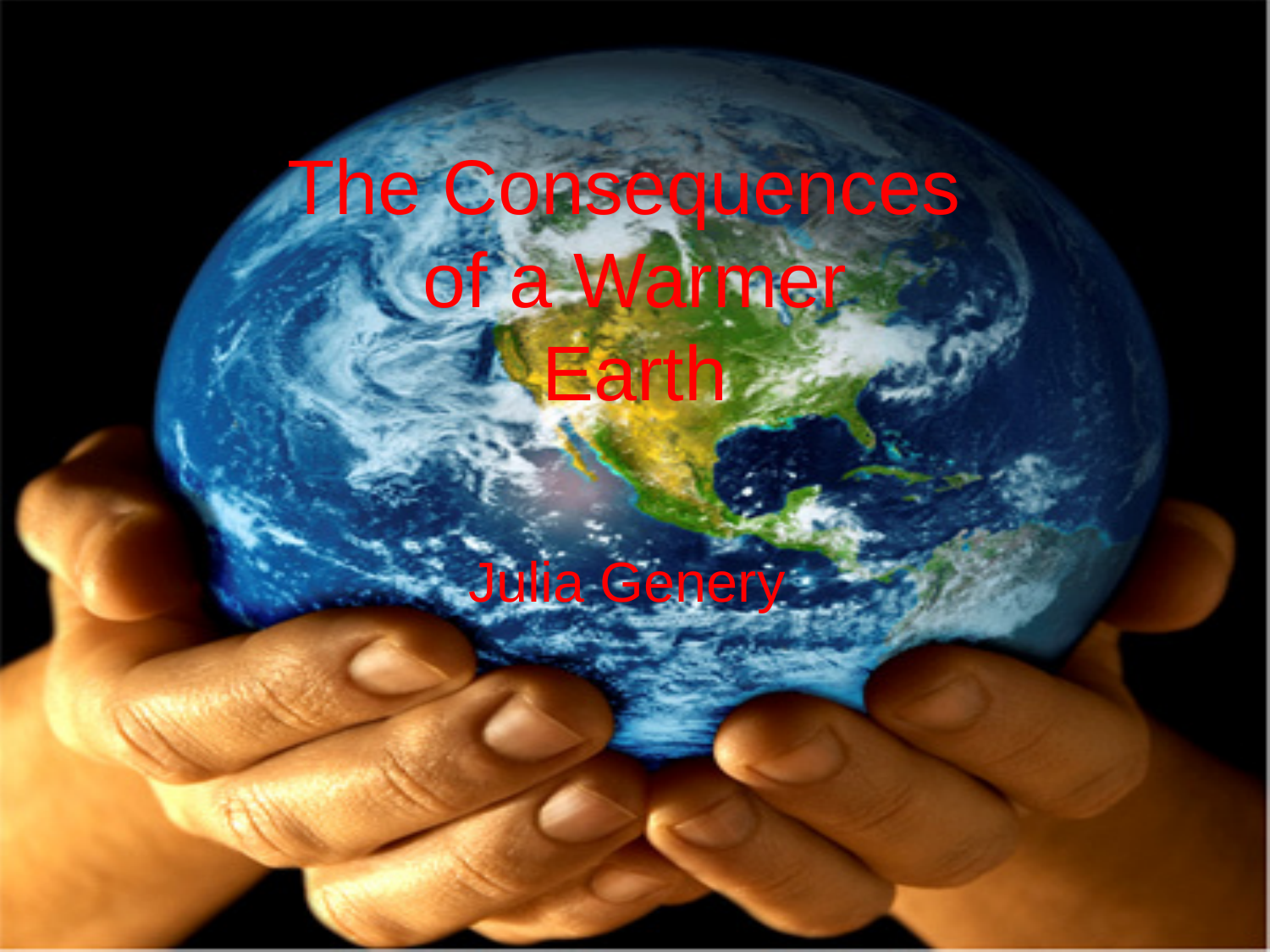

# The Consequences of a Warmer Earth
Julia Genery